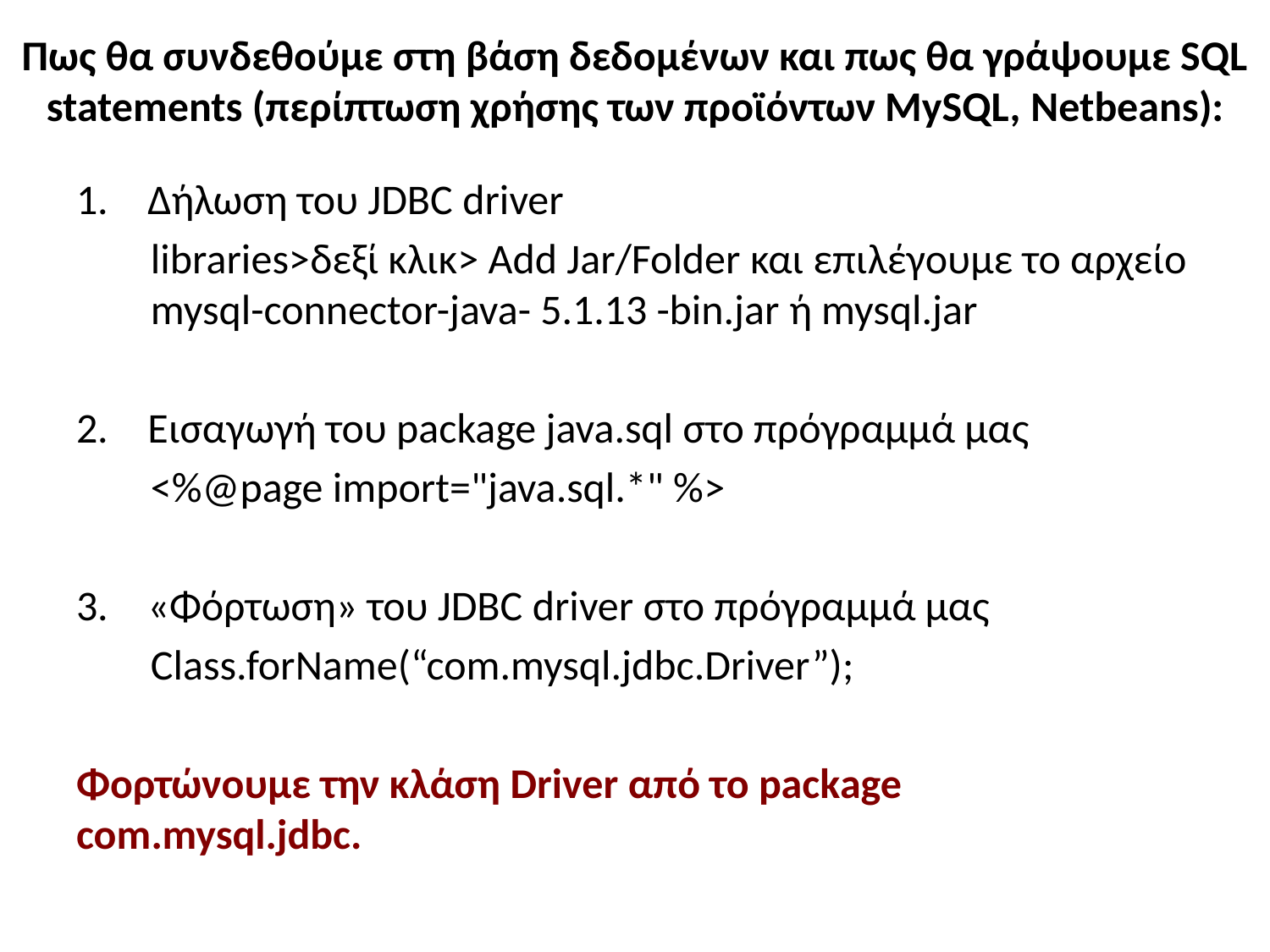

# Πως θα συνδεθούμε στη βάση δεδομένων και πως θα γράψουμε SQL statements (περίπτωση χρήσης των προϊόντων MySQL, Netbeans):
Δήλωση του JDBC driver
libraries>δεξί κλικ> Add Jar/Folder και επιλέγουμε το αρχείο mysql-connector-java- 5.1.13 -bin.jar ή mysql.jar

Εισαγωγή του package java.sql στο πρόγραμμά μας
<%@page import="java.sql.*" %>

«Φόρτωση» του JDBC driver στο πρόγραμμά μας
Class.forName(“com.mysql.jdbc.Driver”);

Φορτώνουμε την κλάση Driver από το package com.mysql.jdbc.